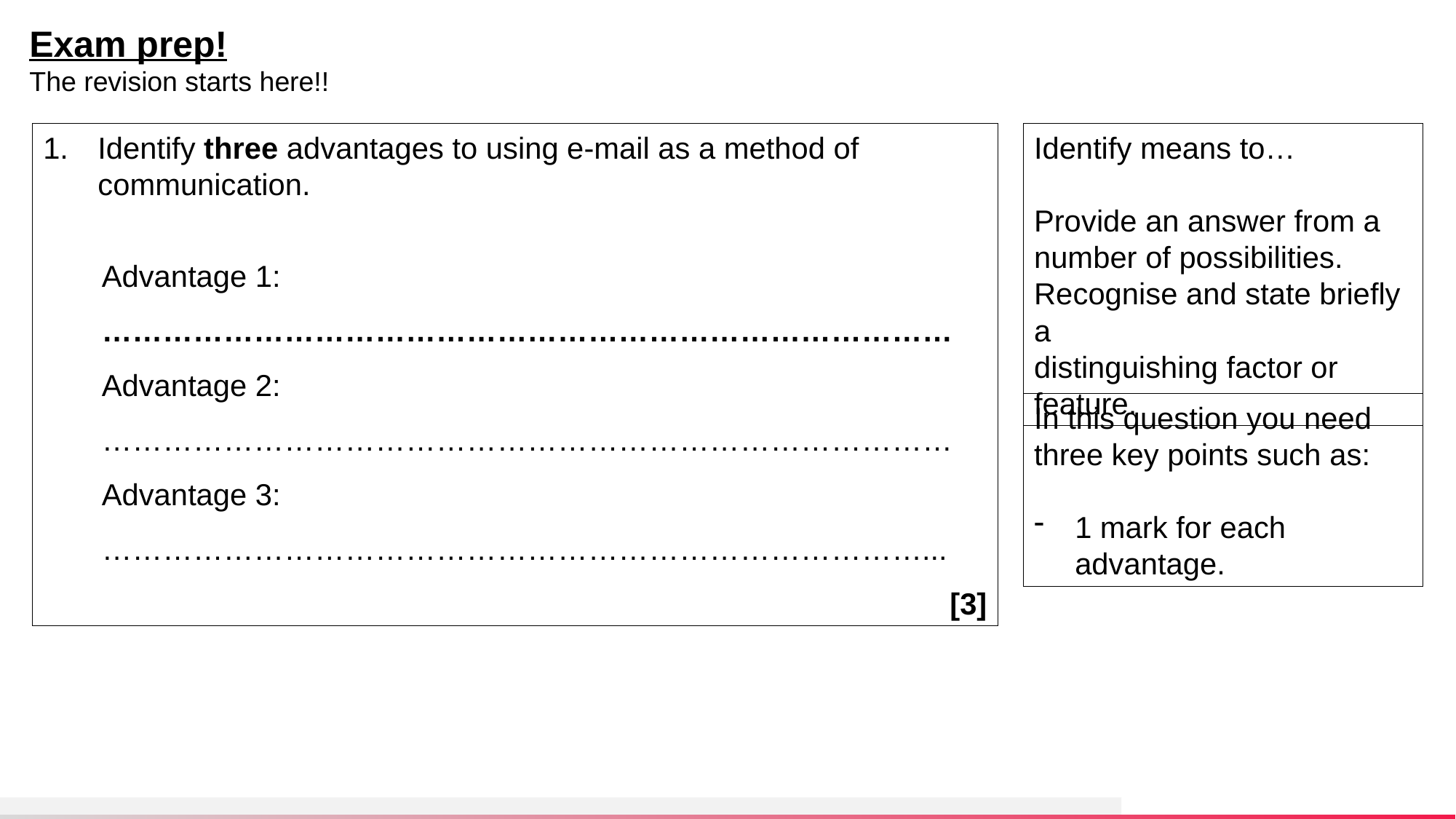

Exam prep!
The revision starts here!!
Identify three advantages to using e-mail as a method of communication.

       Advantage 1:
       …………………………………………………………………………
       Advantage 2:
       …………………………………………………………………………
       Advantage 3:
       ………………………………………………………………………...
[3]
Identify means to…

Provide an answer from a number of possibilities. Recognise and state briefly a
distinguishing factor or feature.
In this question you need three key points such as:

1 mark for each advantage.